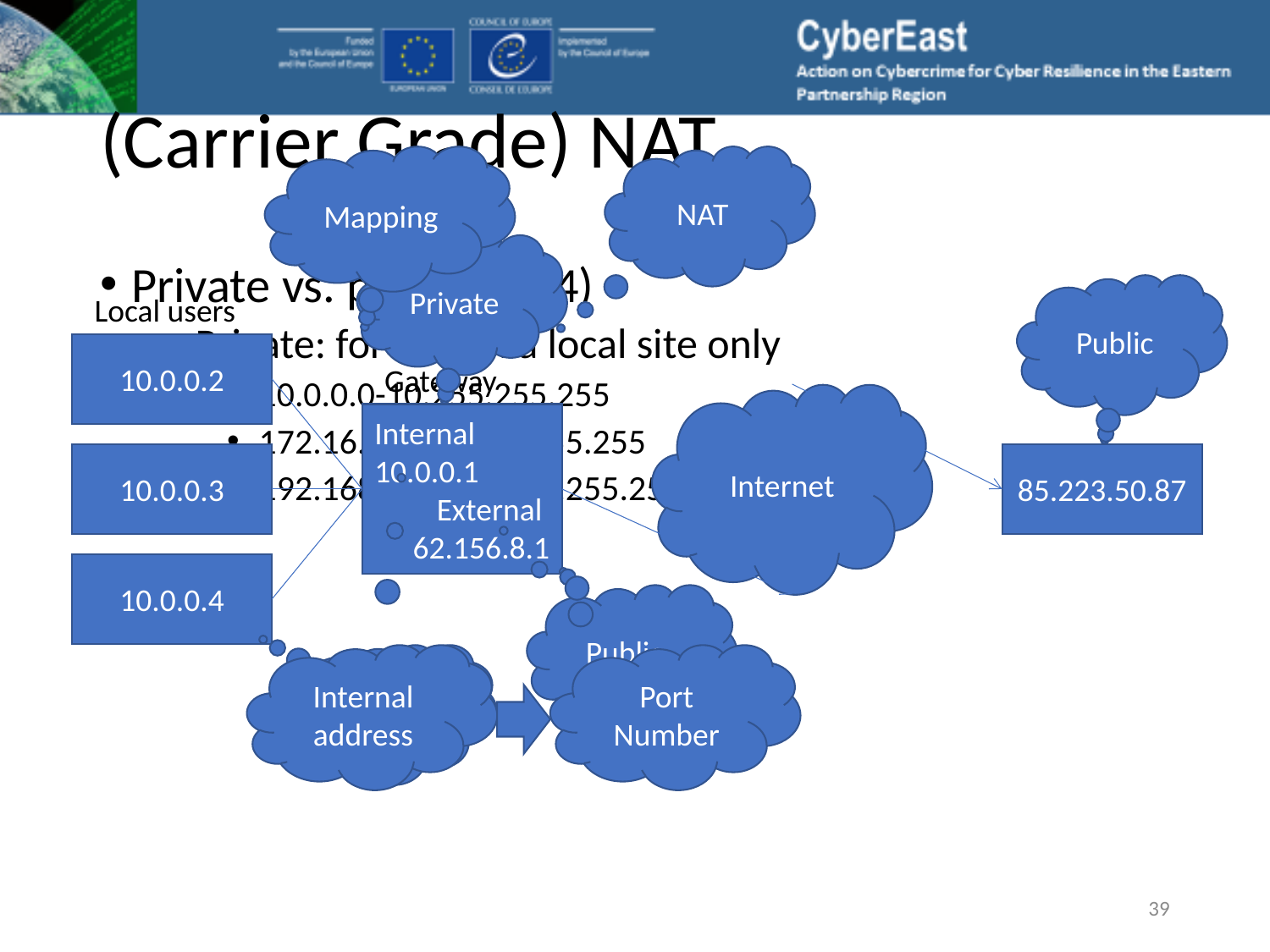

# (Carrier Grade) NAT
Mapping
NAT
Private
Private vs. public (IPv4)
Private: for use on a local site only
10.0.0.0-10.255.255.255
172.16.0.0-172.31.255.255
192.168.0.0-192.168.255.255

Public
Local users
10.0.0.2
Gateway
Internet
Internal
10.0.0.1
External
62.156.8.1
10.0.0.3
85.223.50.87
10.0.0.4
Public
Internal address
Private
Port Number

39